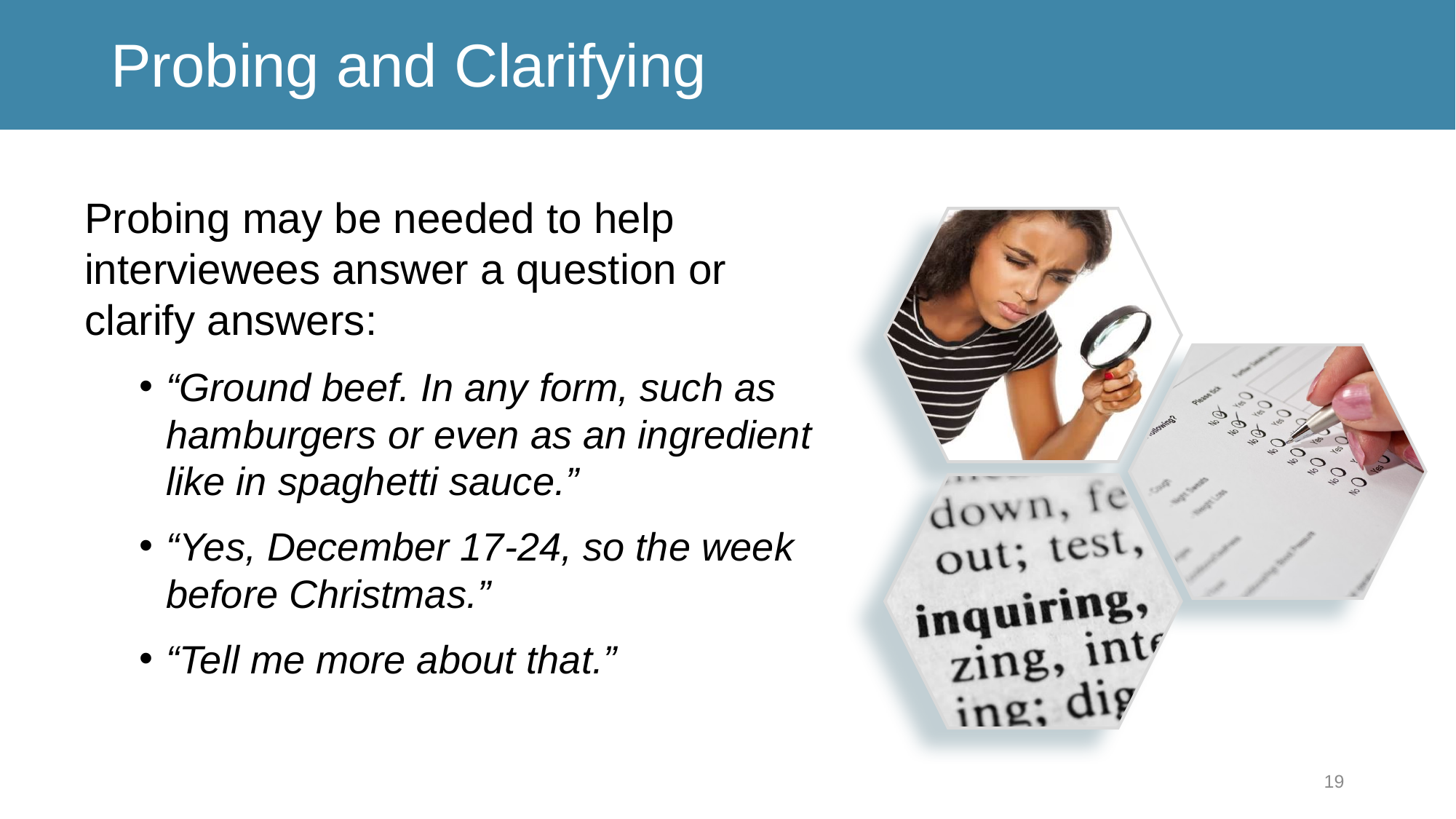

# Probing and Clarifying
Probing may be needed to help interviewees answer a question or clarify answers:
“Ground beef. In any form, such as hamburgers or even as an ingredient like in spaghetti sauce.”
“Yes, December 17-24, so the week before Christmas.”
“Tell me more about that.”

19